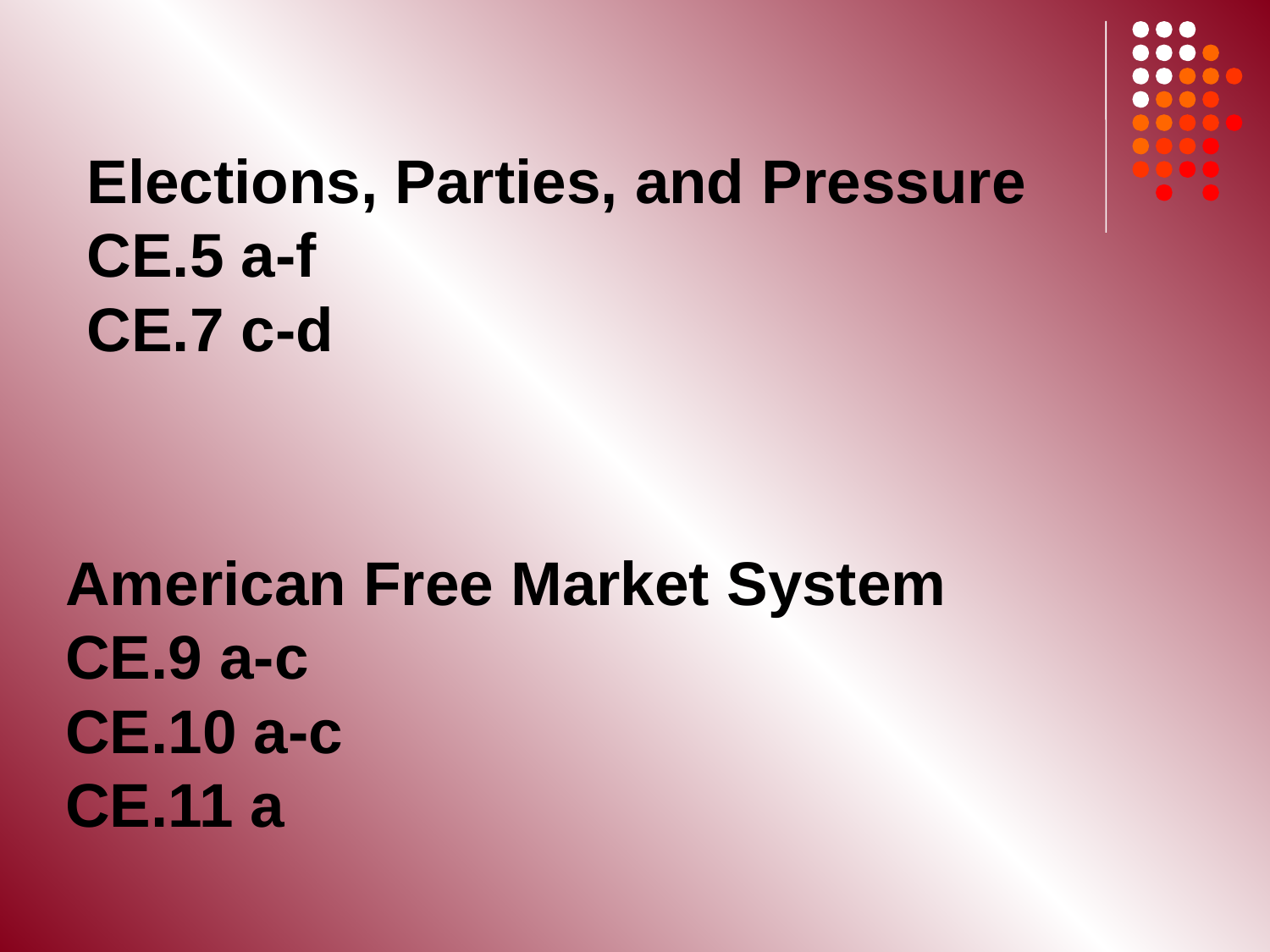

# Elections, Parties, and Pressure CE.5 a-f CE.7 c-d
American Free Market System
CE.9 a-c
CE.10 a-c
CE.11 a